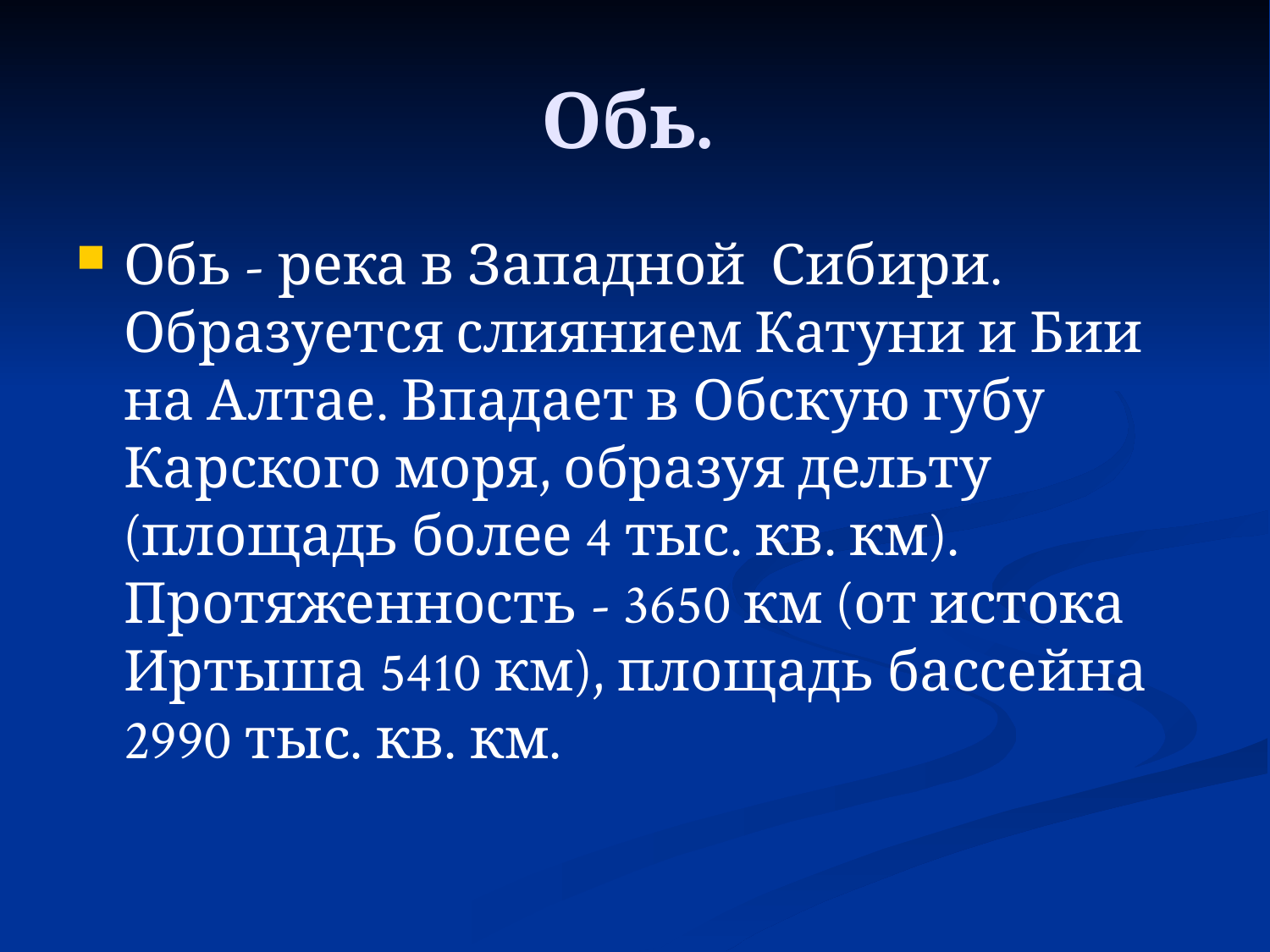

# Обь.
Обь - река в Западной  Сибири. Образуется слиянием Катуни и Бии на Алтае. Впадает в Обскую губу Карского моря, образуя дельту (площадь более 4 тыс. кв. км). Протяженность - 3650 км (от истока Иртыша 5410 км), площадь бассейна 2990 тыс. кв. км.